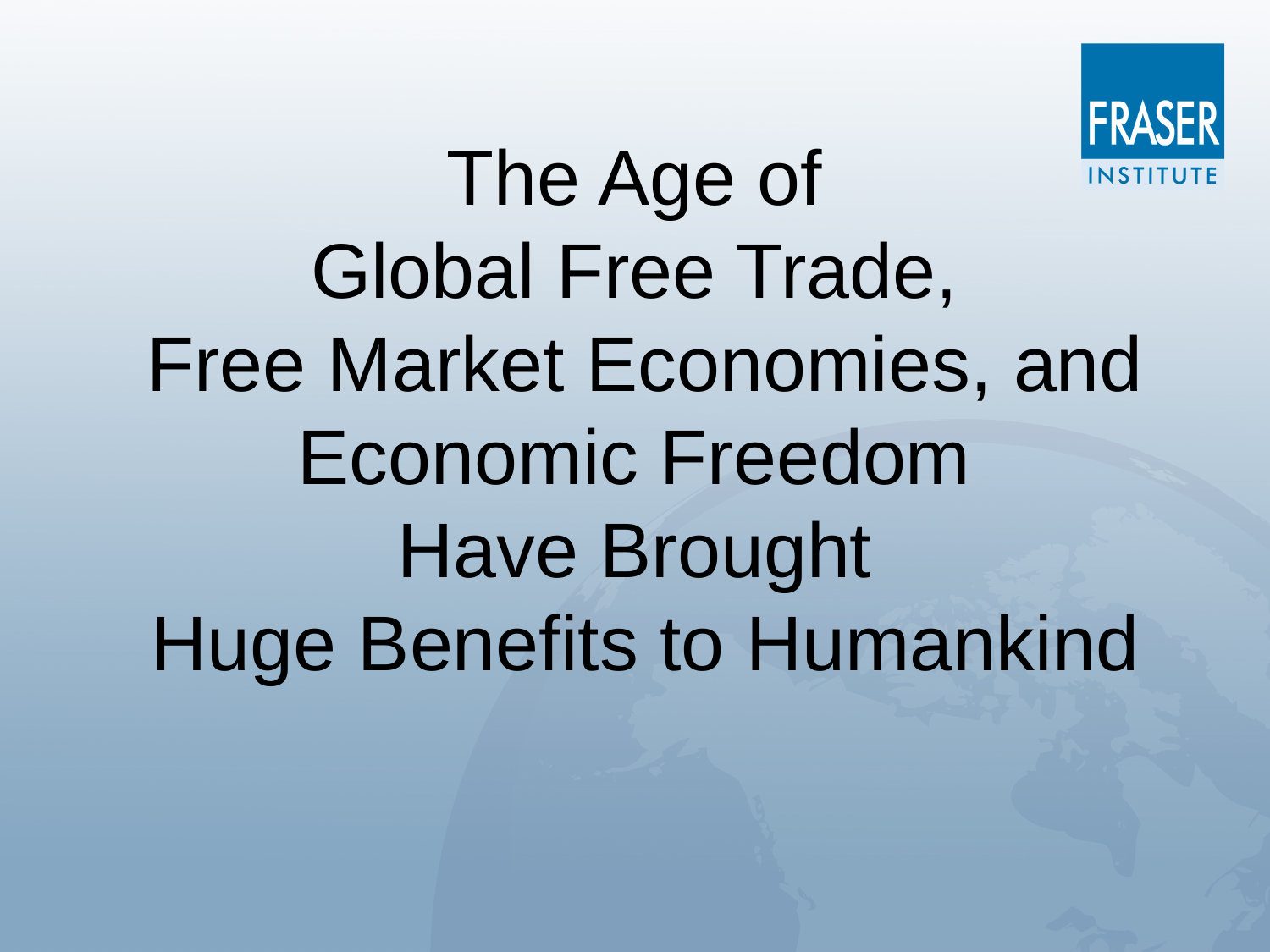

# The Age of Global Free Trade, Free Market Economies, and Economic Freedom Have Brought Huge Benefits to Humankind